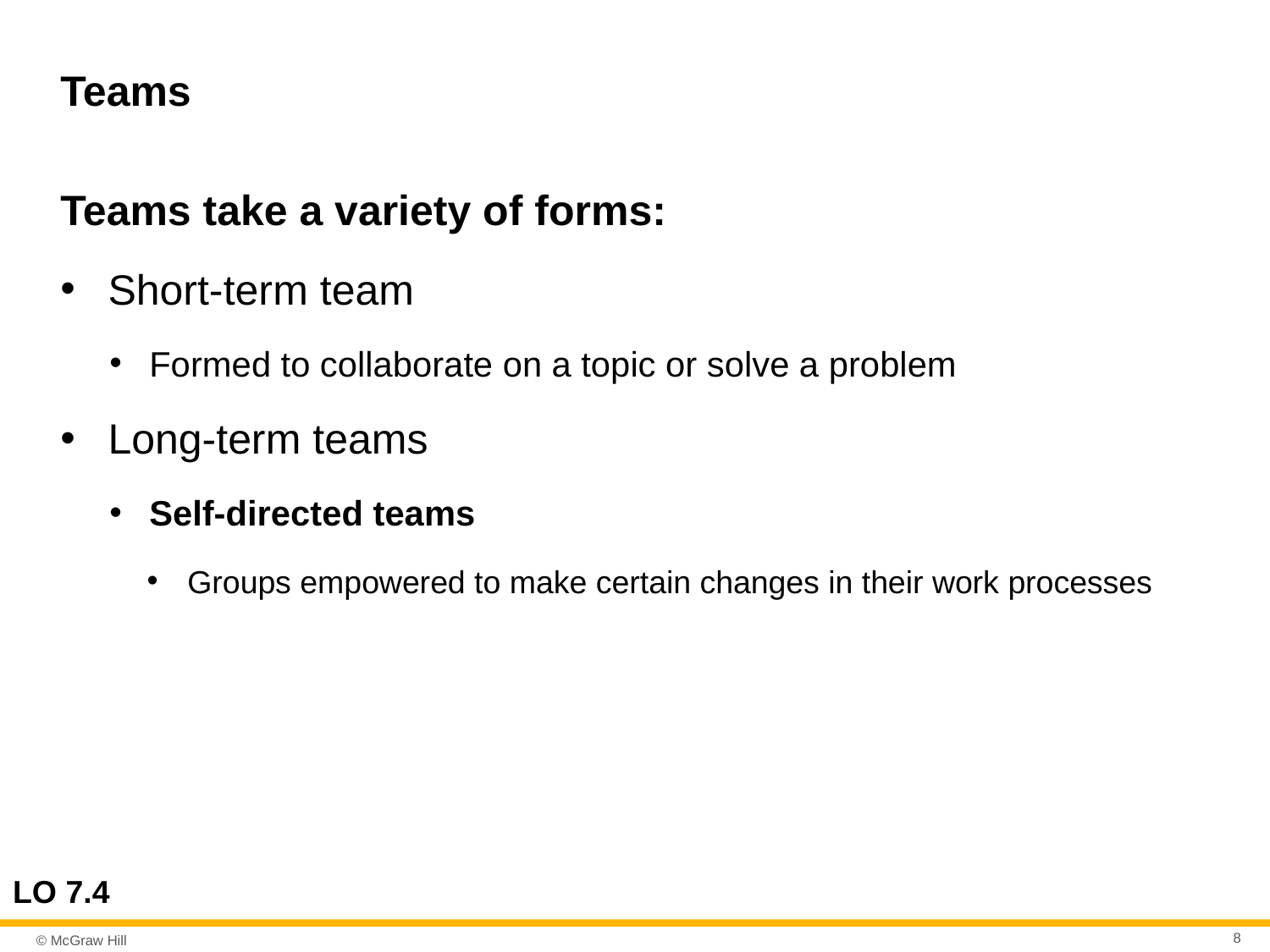

# Teams
Teams take a variety of forms:
Short-term team
Formed to collaborate on a topic or solve a problem
Long-term teams
Self-directed teams
Groups empowered to make certain changes in their work processes
LO 7.4